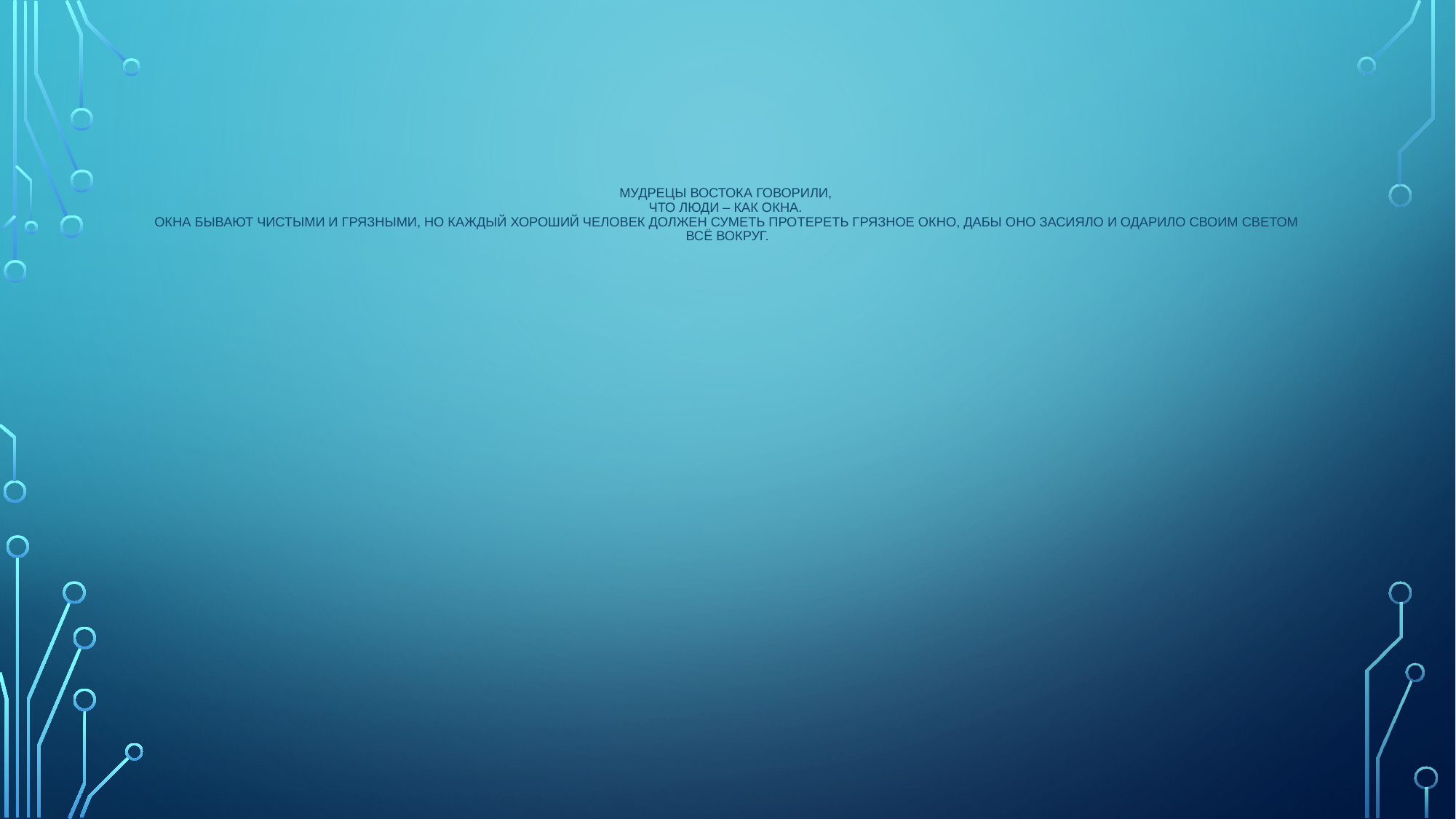

# Мудрецы Востока говорили, что люди – как окна. Окна бывают чистыми и грязными, но каждый хороший человек должен суметь протереть грязное окно, дабы оно засияло и одарило своим светом всё вокруг.